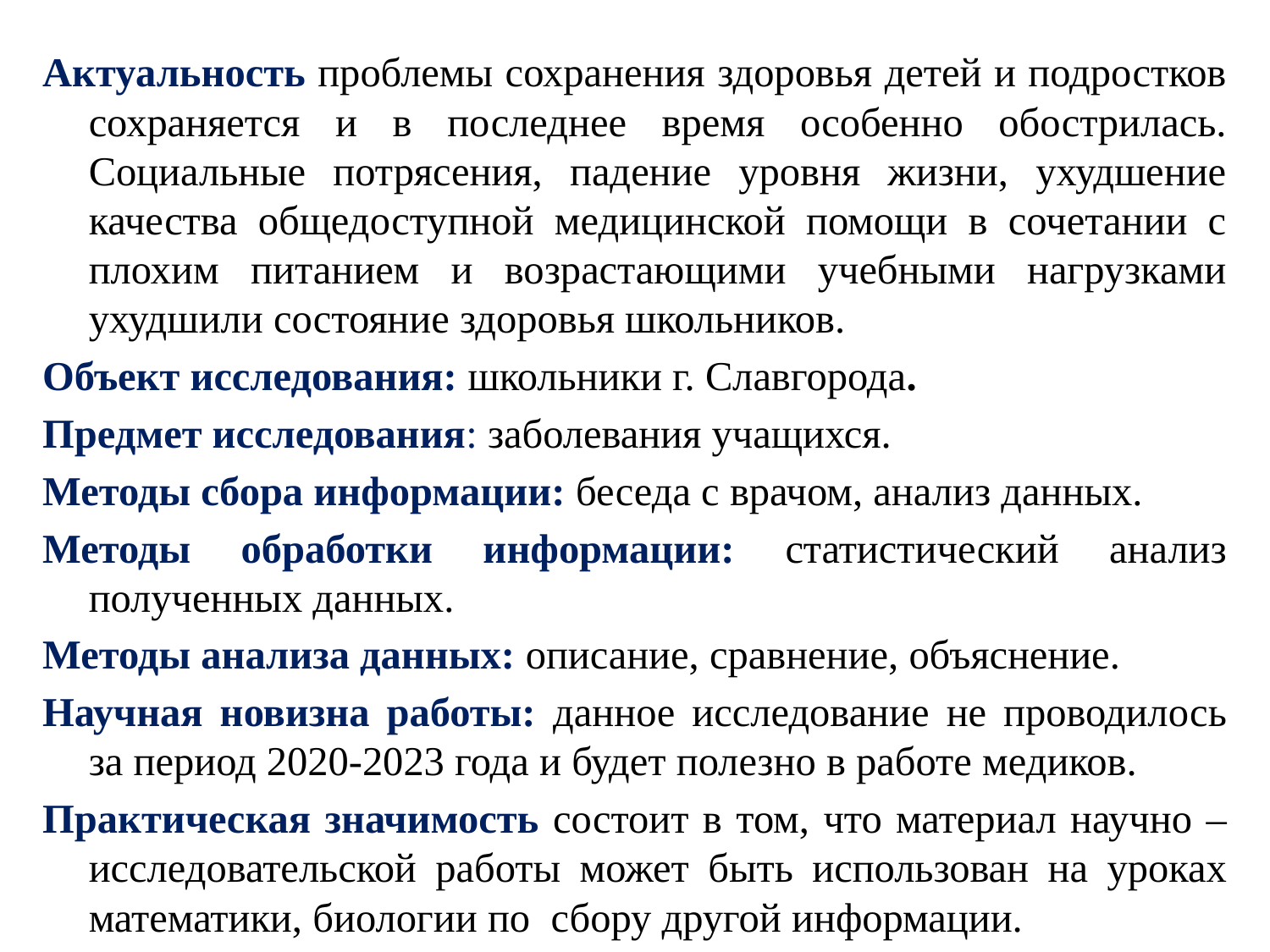

Актуальность проблемы сохранения здоровья детей и подростков сохраняется и в последнее время особенно обострилась. Социальные потрясения, падение уровня жизни, ухудшение качества общедоступной медицинской помощи в сочетании с плохим питанием и возрастающими учебными нагрузками ухудшили состояние здоровья школьников.
Объект исследования: школьники г. Славгорода.
Предмет исследования: заболевания учащихся.
Методы сбора информации: беседа с врачом, анализ данных.
Методы обработки информации: статистический анализ полученных данных.
Методы анализа данных: описание, сравнение, объяснение.
Научная новизна работы: данное исследование не проводилось за период 2020-2023 года и будет полезно в работе медиков.
Практическая значимость состоит в том, что материал научно – исследовательской работы может быть использован на уроках математики, биологии по  сбору другой информации.